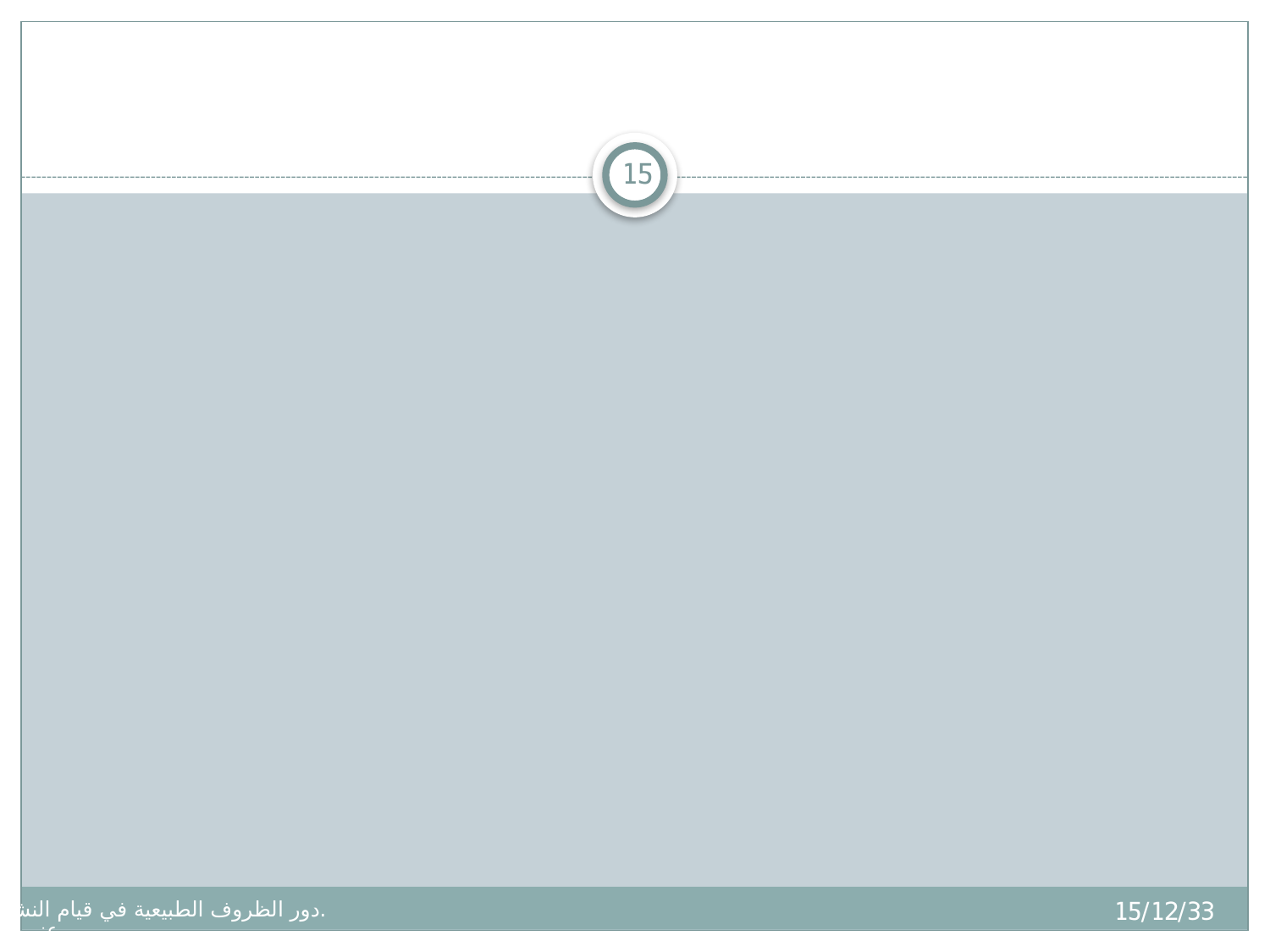

#
15

15/12/33
دور الظروف الطبيعية في قيام النشاط البشري       د. عنبره بنت خميس بلال